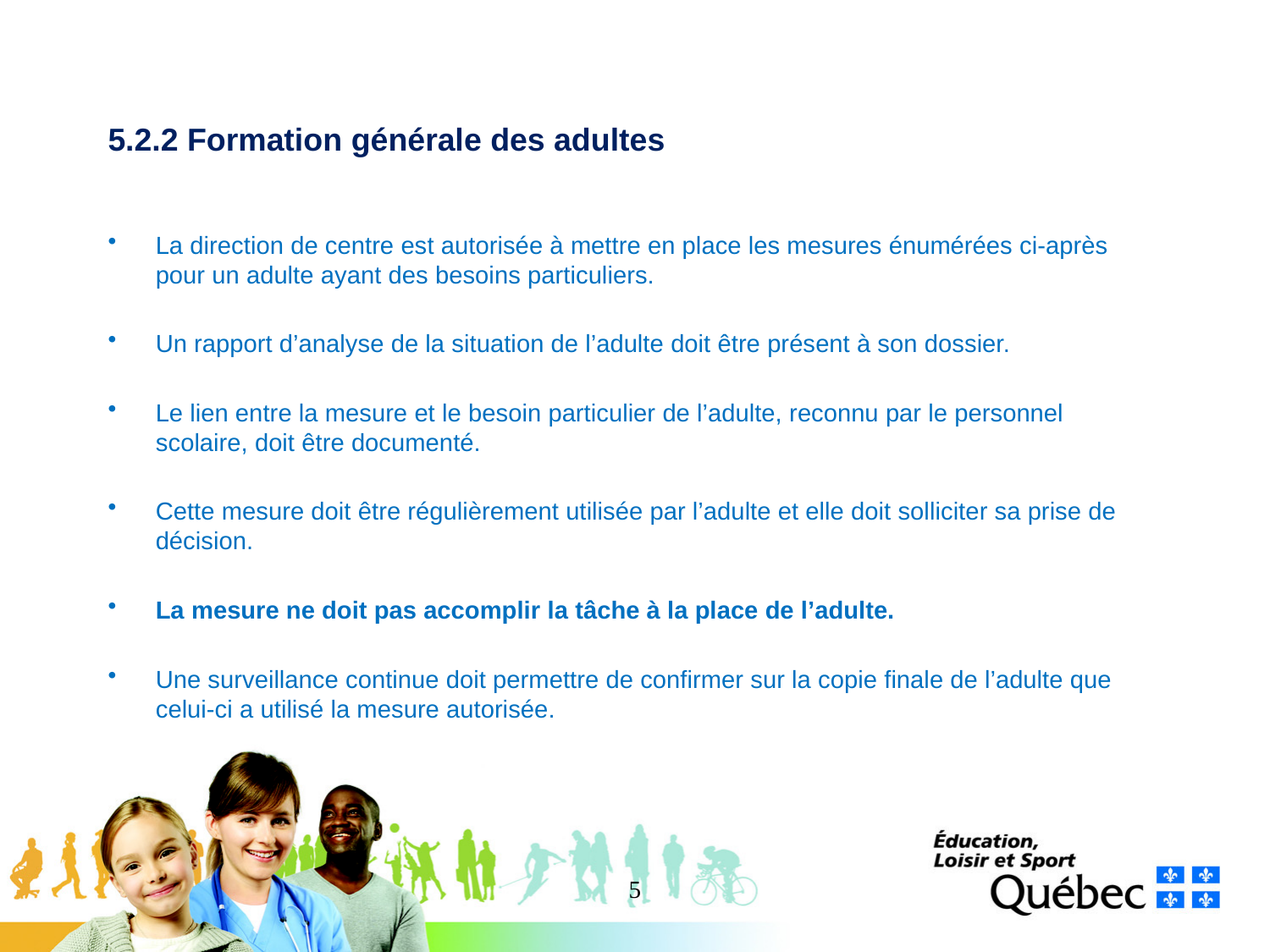

# 5.2.2 Formation générale des adultes

La direction de centre est autorisée à mettre en place les mesures énumérées ci-après pour un adulte ayant des besoins particuliers.

Un rapport d’analyse de la situation de l’adulte doit être présent à son dossier.

Le lien entre la mesure et le besoin particulier de l’adulte, reconnu par le personnel scolaire, doit être documenté.

Cette mesure doit être régulièrement utilisée par l’adulte et elle doit solliciter sa prise de décision.

La mesure ne doit pas accomplir la tâche à la place de l’adulte.

Une surveillance continue doit permettre de confirmer sur la copie finale de l’adulte que celui-ci a utilisé la mesure autorisée.
5